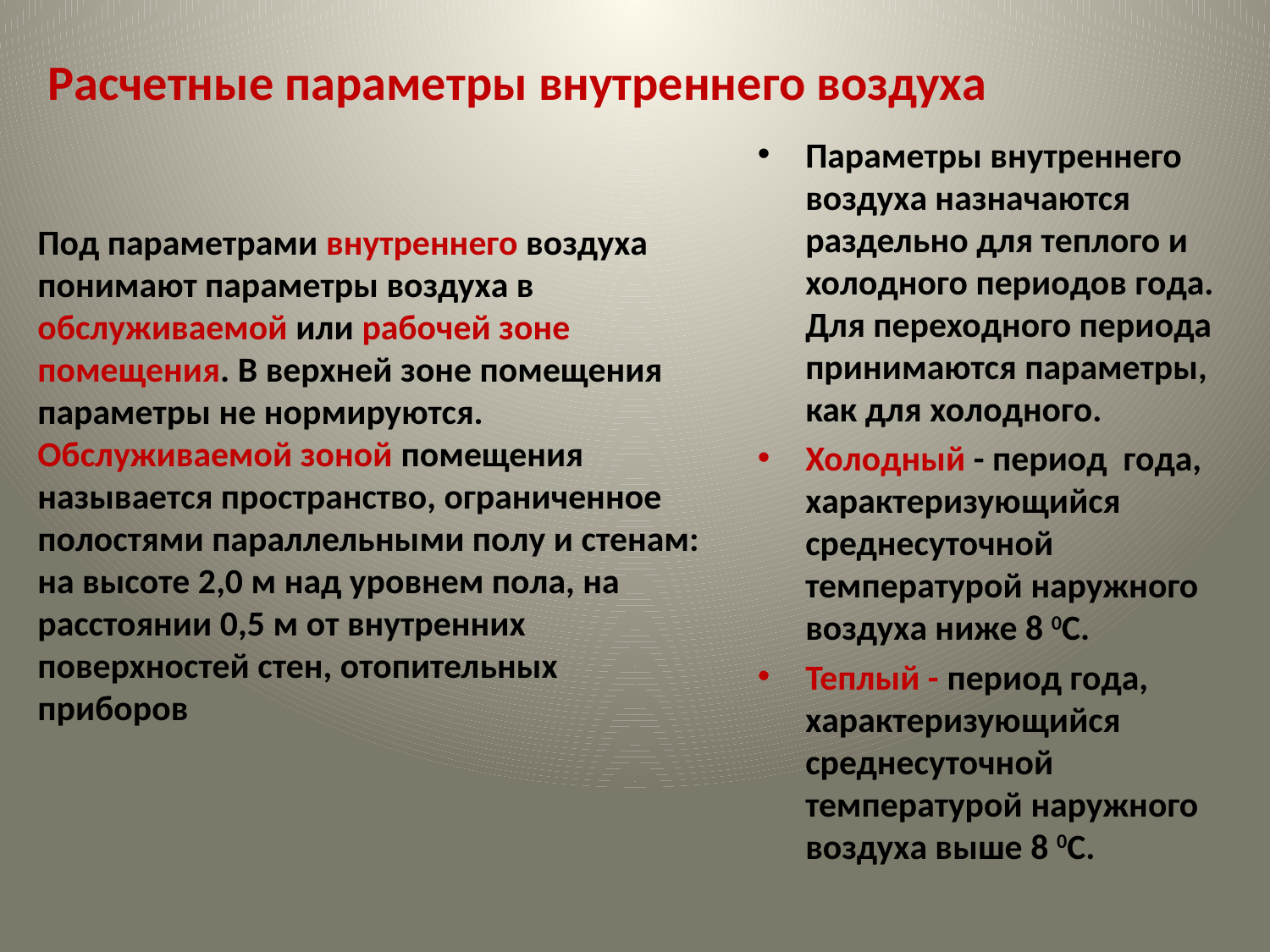

# Расчетные параметры внутреннего воздуха
Параметры внутреннего воздуха назначаются раздельно для теплого и холодного периодов года. Для переходного периода принимаются параметры, как для холодного.
Холодный - период  года, характеризующийся среднесуточной температурой наружного воздуха ниже 8 0С.
Теплый - период года, характеризующийся среднесуточной температурой наружного воздуха выше 8 0С.
Под параметрами внутреннего воздуха понимают параметры воздуха в обслуживаемой или рабочей зоне помещения. В верхней зоне помещения параметры не нормируются.  Обслуживаемой зоной помещения называется пространство, ограниченное полостями параллельными полу и стенам: на высоте 2,0 м над уровнем пола, на расстоянии 0,5 м от внутренних поверхностей стен, отопительных приборов